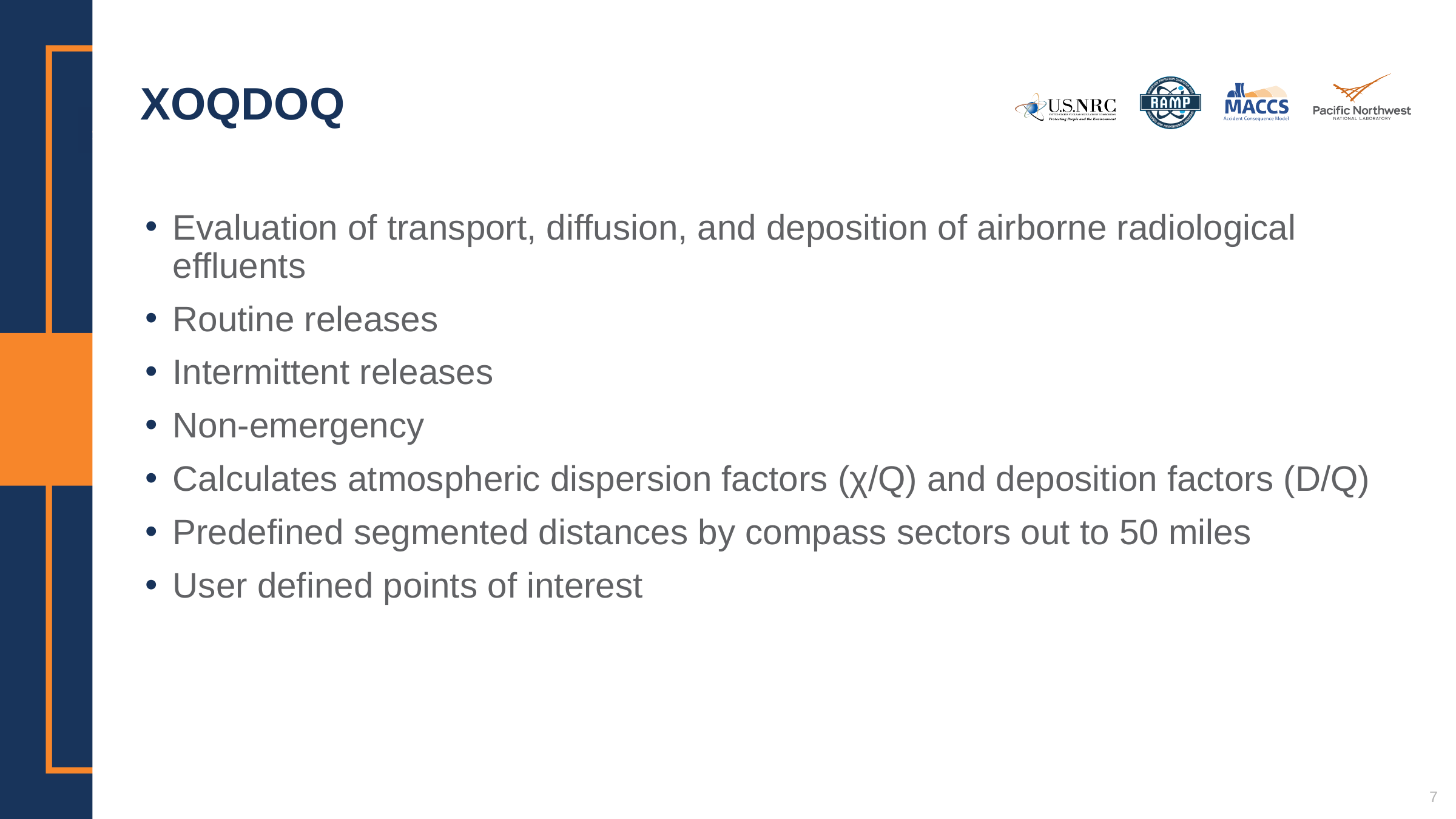

# XOQDOQ
Evaluation of transport, diffusion, and deposition of airborne radiological effluents
Routine releases
Intermittent releases
Non-emergency
Calculates atmospheric dispersion factors (χ/Q) and deposition factors (D/Q)
Predefined segmented distances by compass sectors out to 50 miles
User defined points of interest
7